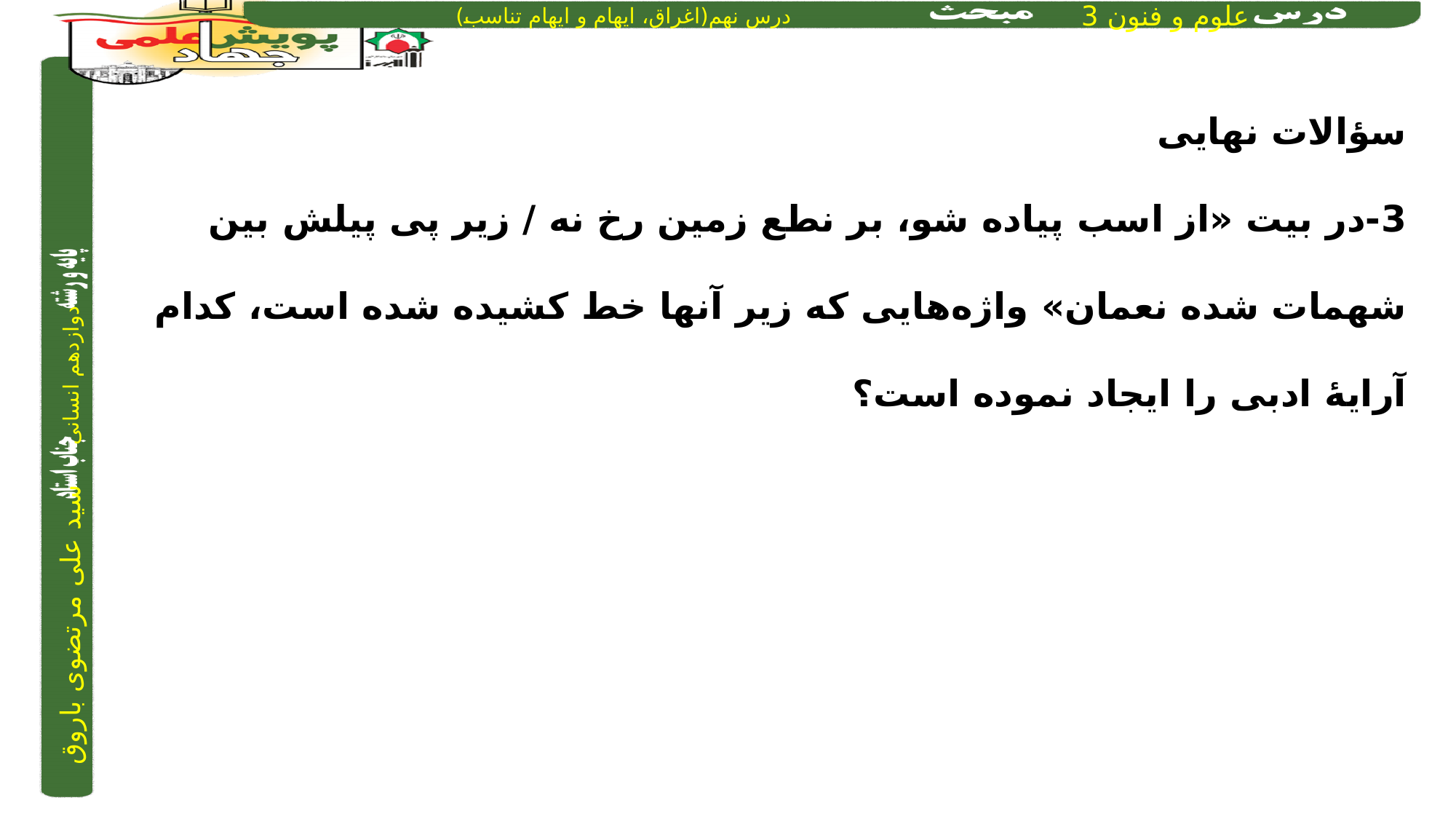

سؤالات نهایی
3-در بیت «از اسب پیاده شو، بر نطع زمین رخ نه / زیر پی پیلش بین شهمات شده نعمان» واژه‌هایی که زیر آنها خط کشیده شده است، کدام آرایۀ ادبی را ایجاد نموده است؟